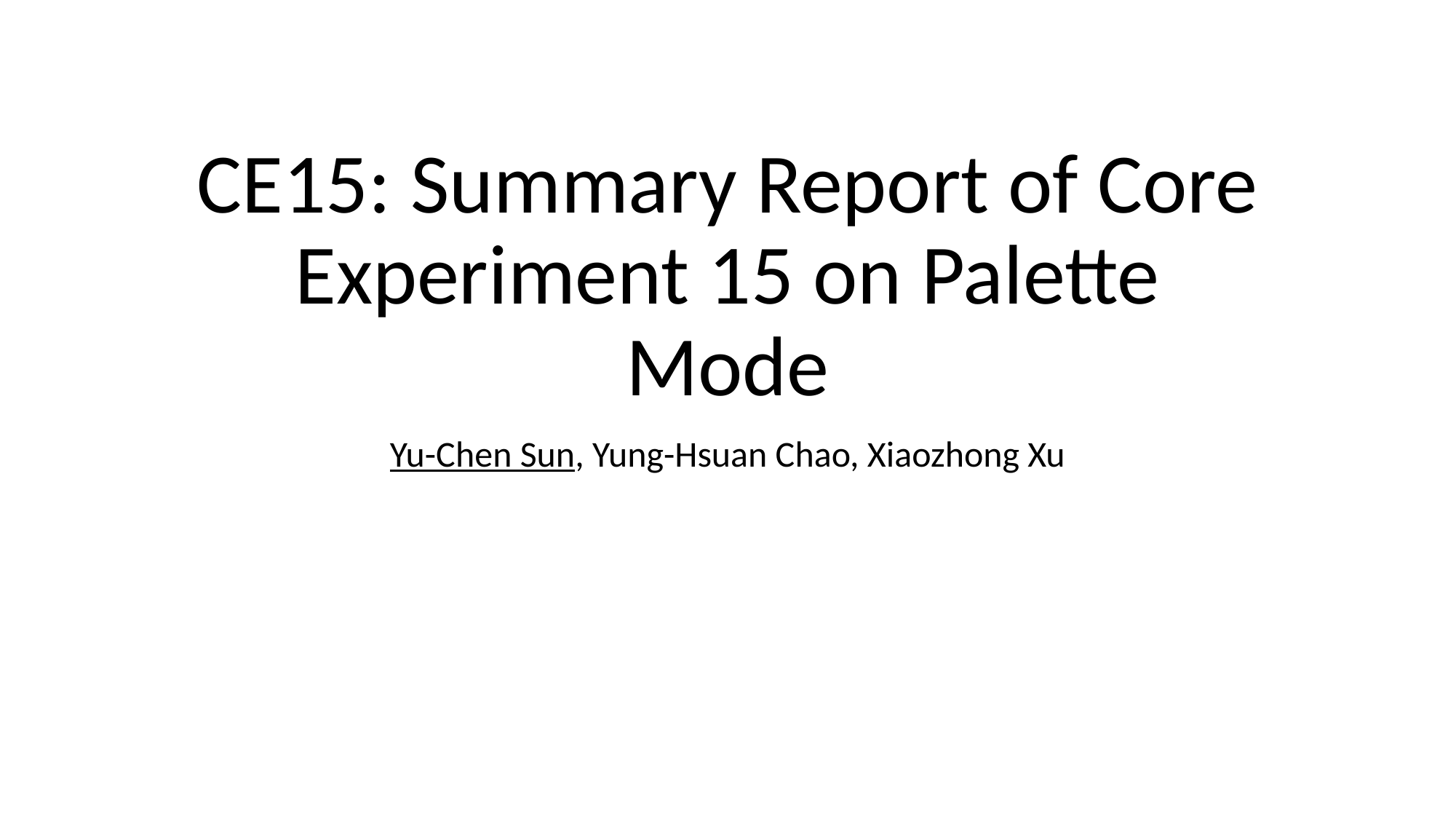

# CE15: Summary Report of Core Experiment 15 on Palette Mode
Yu-Chen Sun, Yung-Hsuan Chao, Xiaozhong Xu